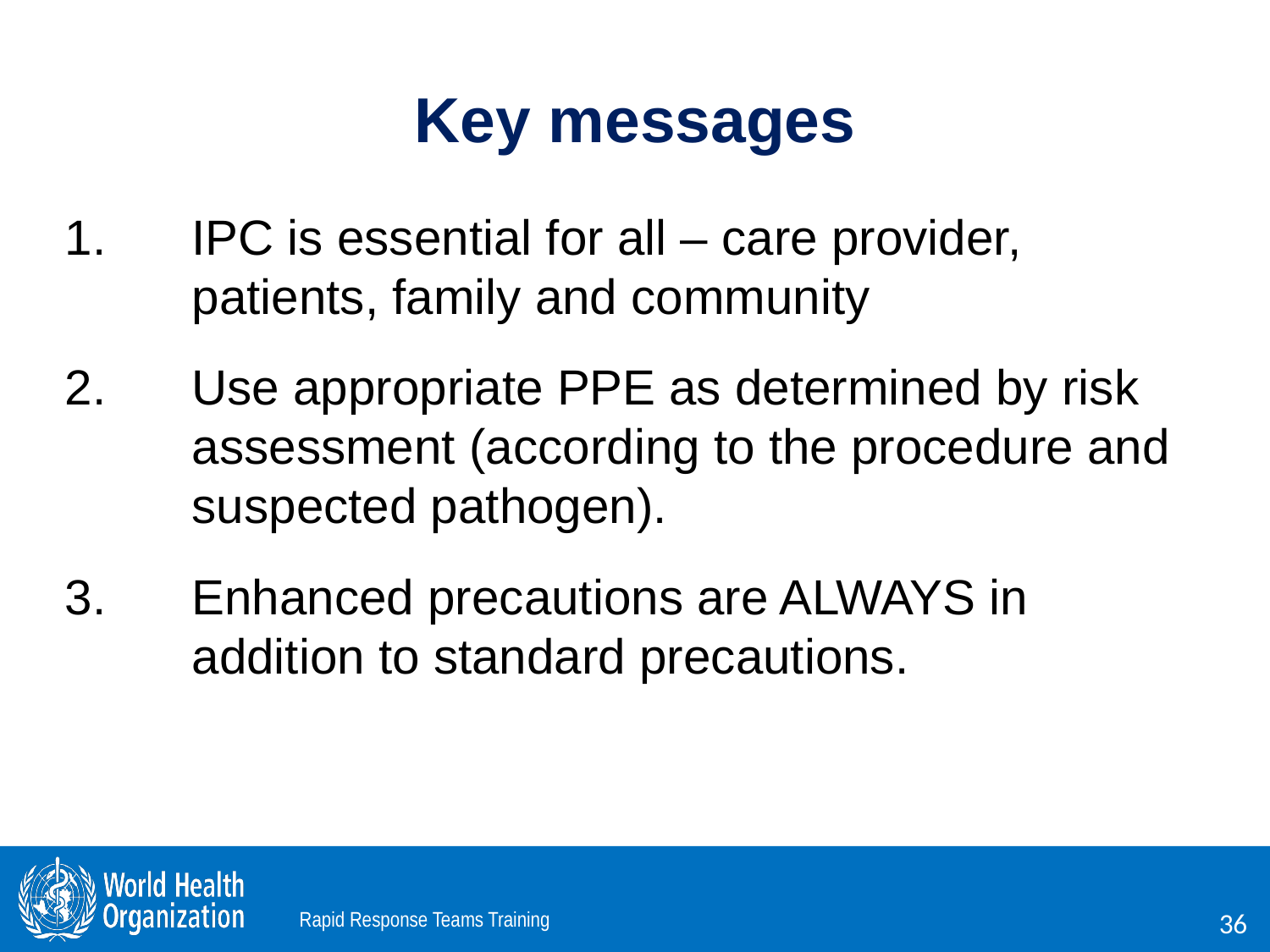

# Key messages
IPC is essential for all – care provider, patients, family and community
Use appropriate PPE as determined by risk assessment (according to the procedure and suspected pathogen).
Enhanced precautions are ALWAYS in addition to standard precautions.